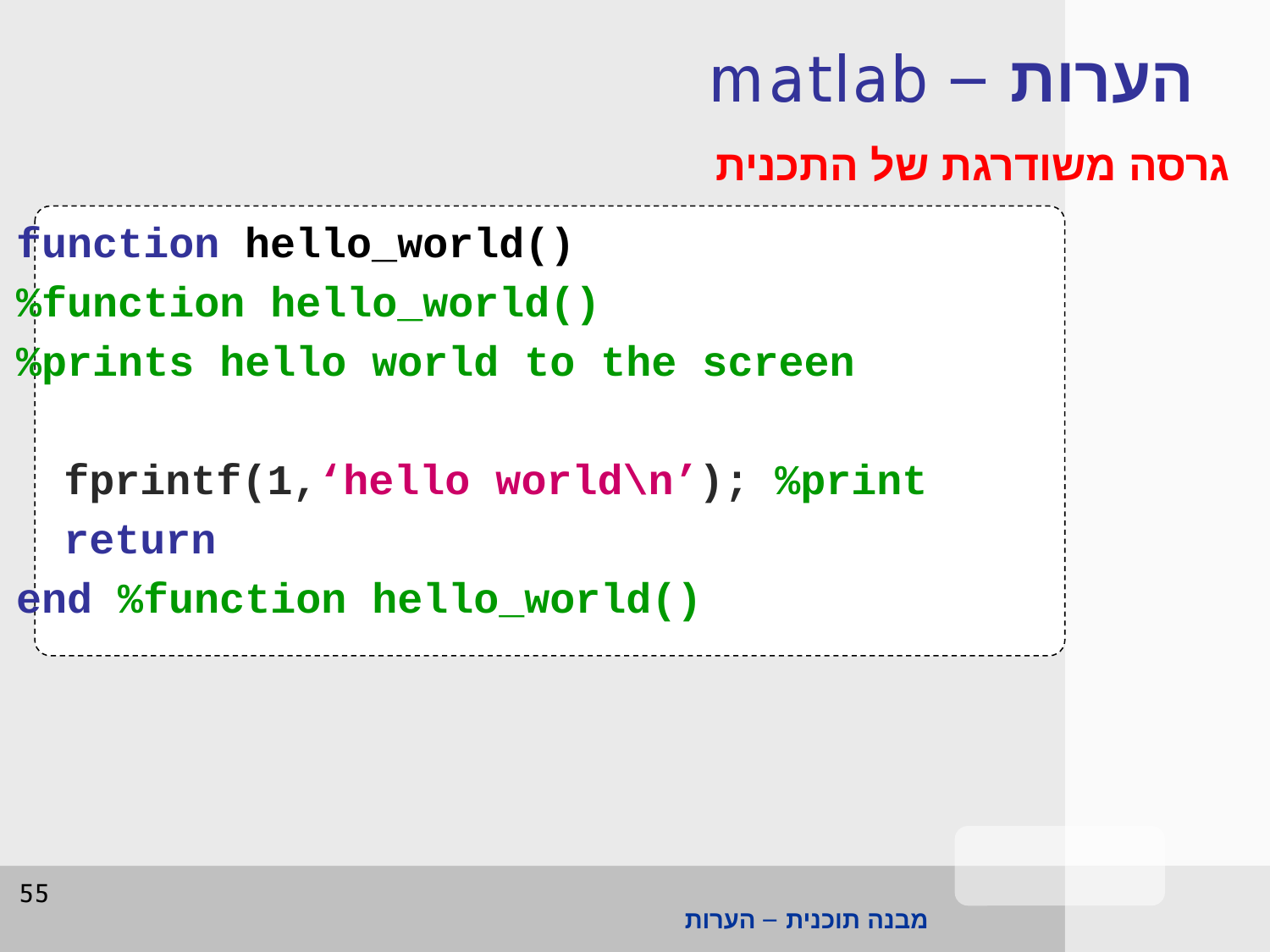

הערות – matlab
גרסה משודרגת של התכנית

function hello_world()
%function hello_world()
%prints hello world to the screen

	fprintf(1,‘hello world\n’); %print
	return
end %function hello_world()
55
מבנה תוכנית – הערות